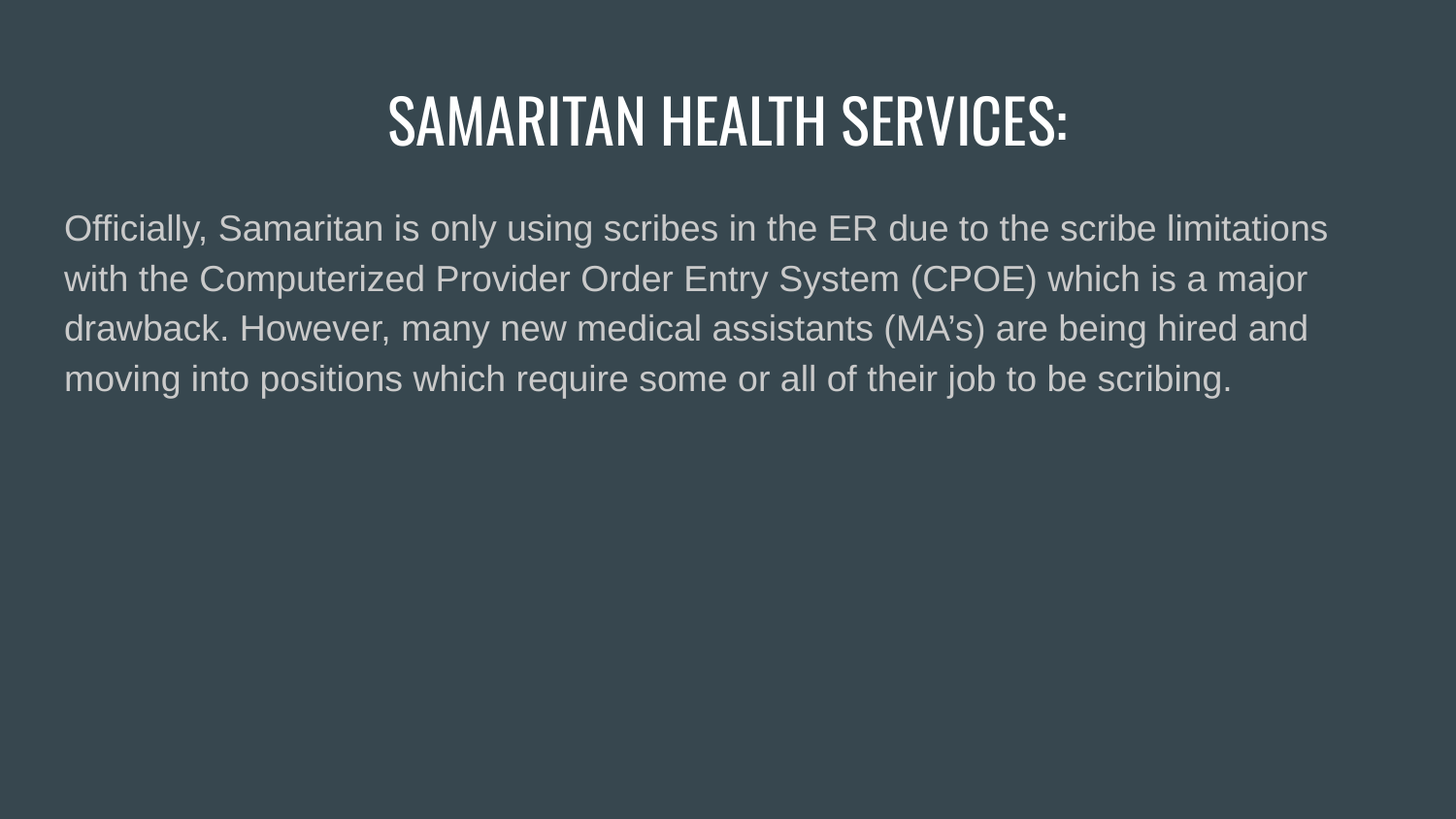

# SAMARITAN HEALTH SERVICES:
Officially, Samaritan is only using scribes in the ER due to the scribe limitations with the Computerized Provider Order Entry System (CPOE) which is a major drawback. However, many new medical assistants (MA’s) are being hired and moving into positions which require some or all of their job to be scribing.